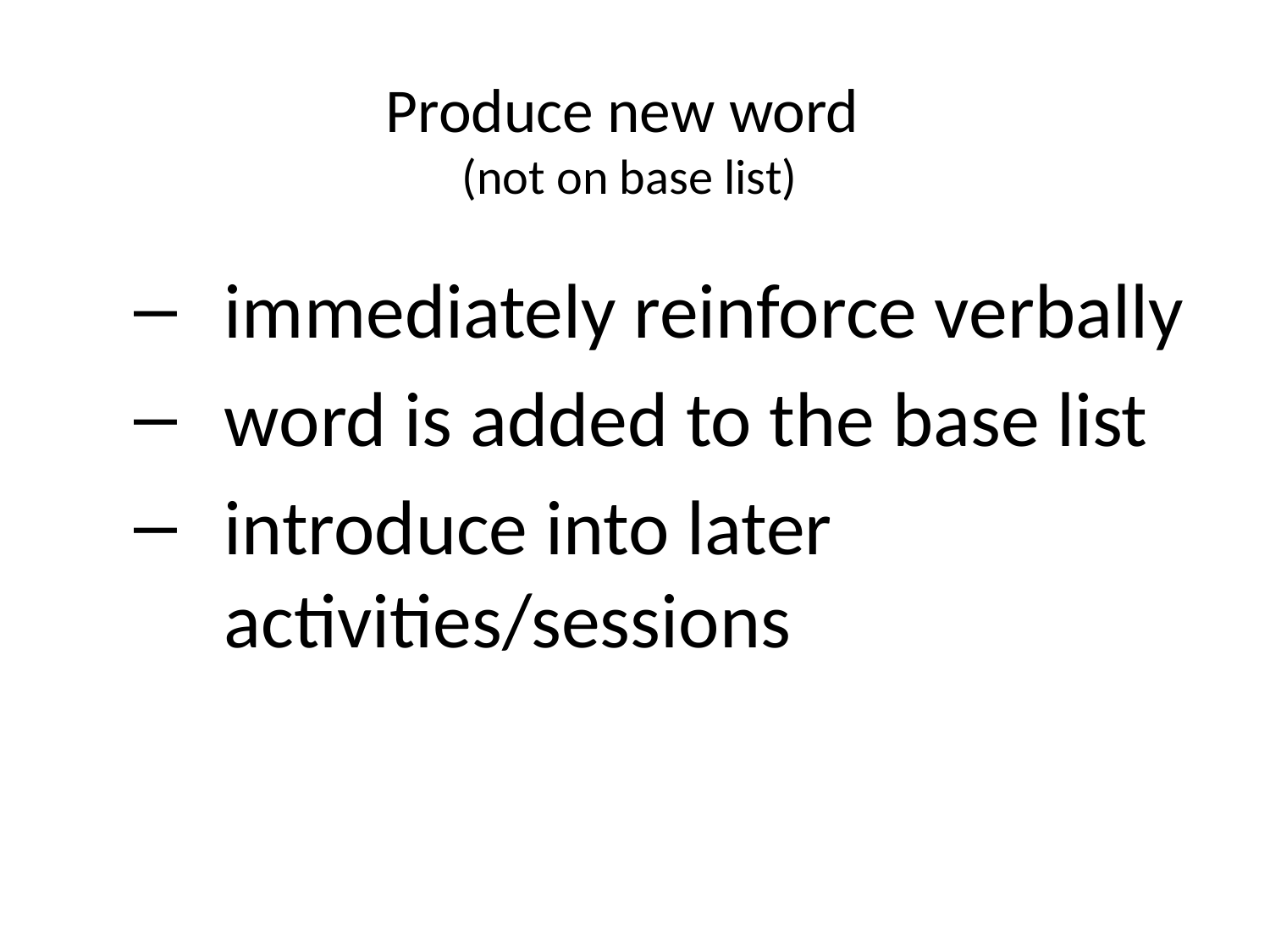

# Produce new word (not on base list)
immediately reinforce verbally
word is added to the base list
introduce into later activities/sessions